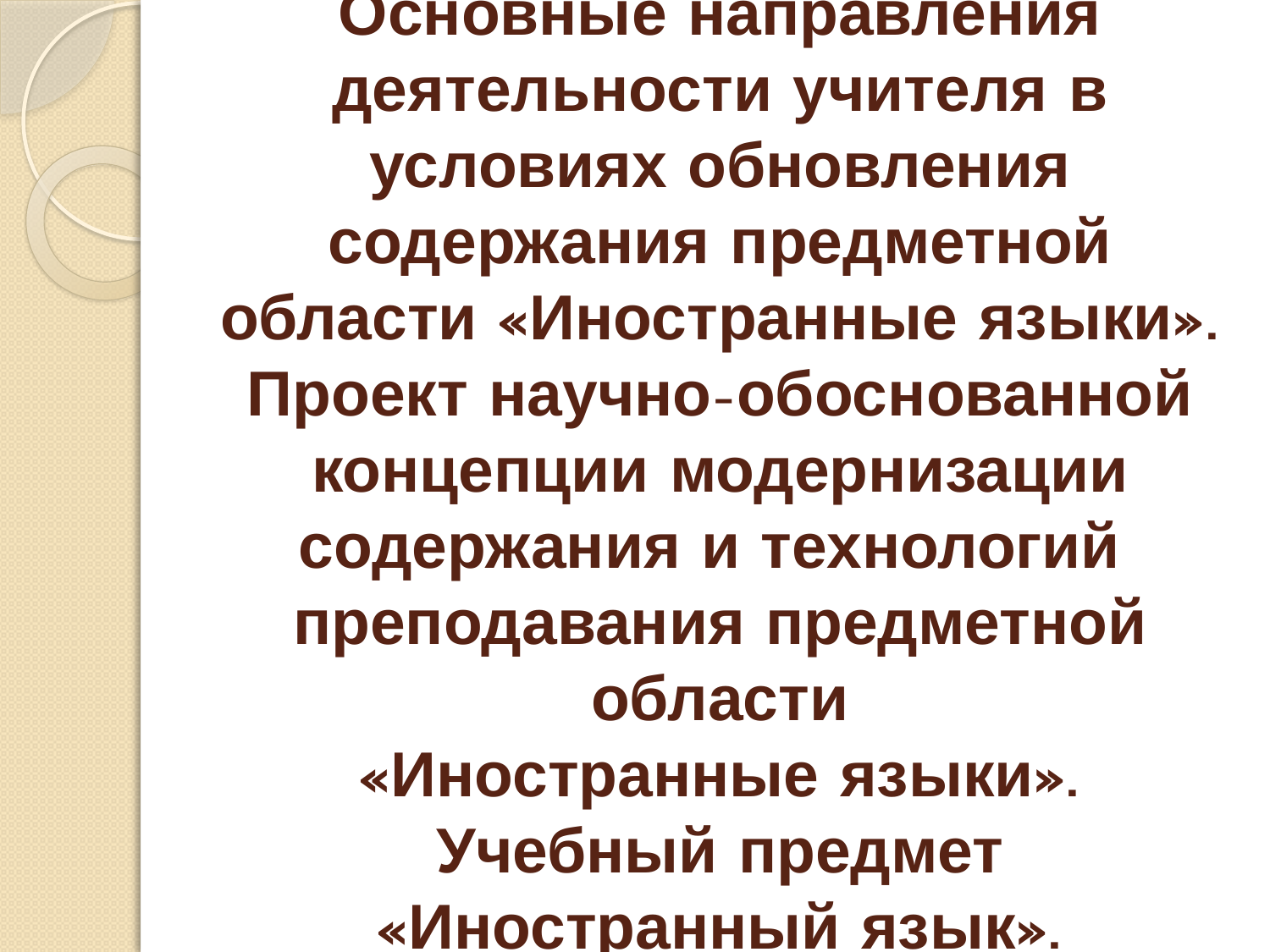

# Основные направления деятельности учителя в условиях обновления содержания предметной области «Иностранные языки». Проект научно-обоснованной концепции модернизации содержания и технологий преподавания предметной области «Иностранные языки». Учебный предмет «Иностранный язык».